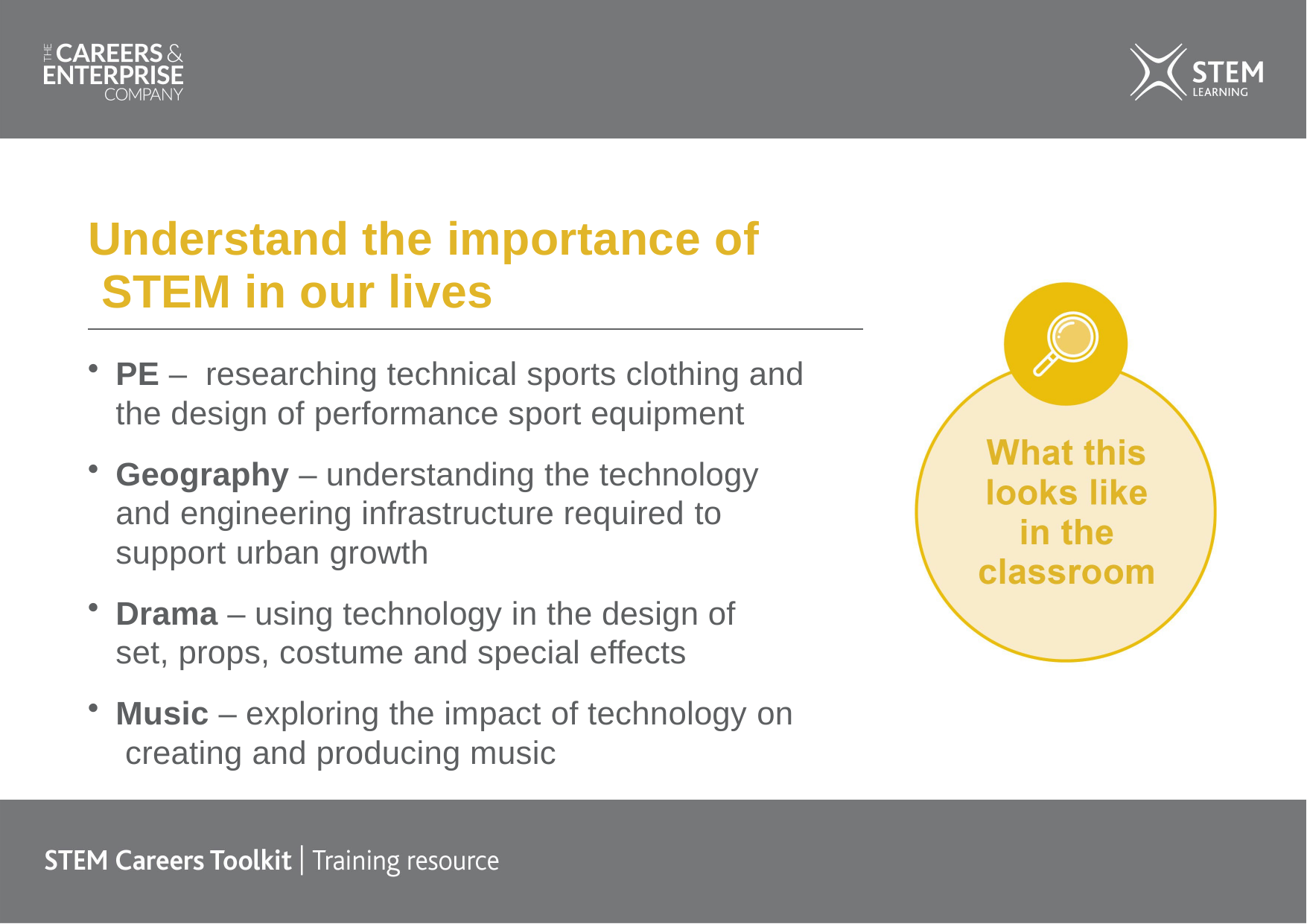

# Understand the importance of  STEM in our lives

PE –  researching technical sports clothing and the design of performance sport equipment
Geography – understanding the technology and engineering infrastructure required to support urban growth
Drama – using technology in the design of set, props, costume and special effects
Music – exploring the impact of technology on  creating and producing music